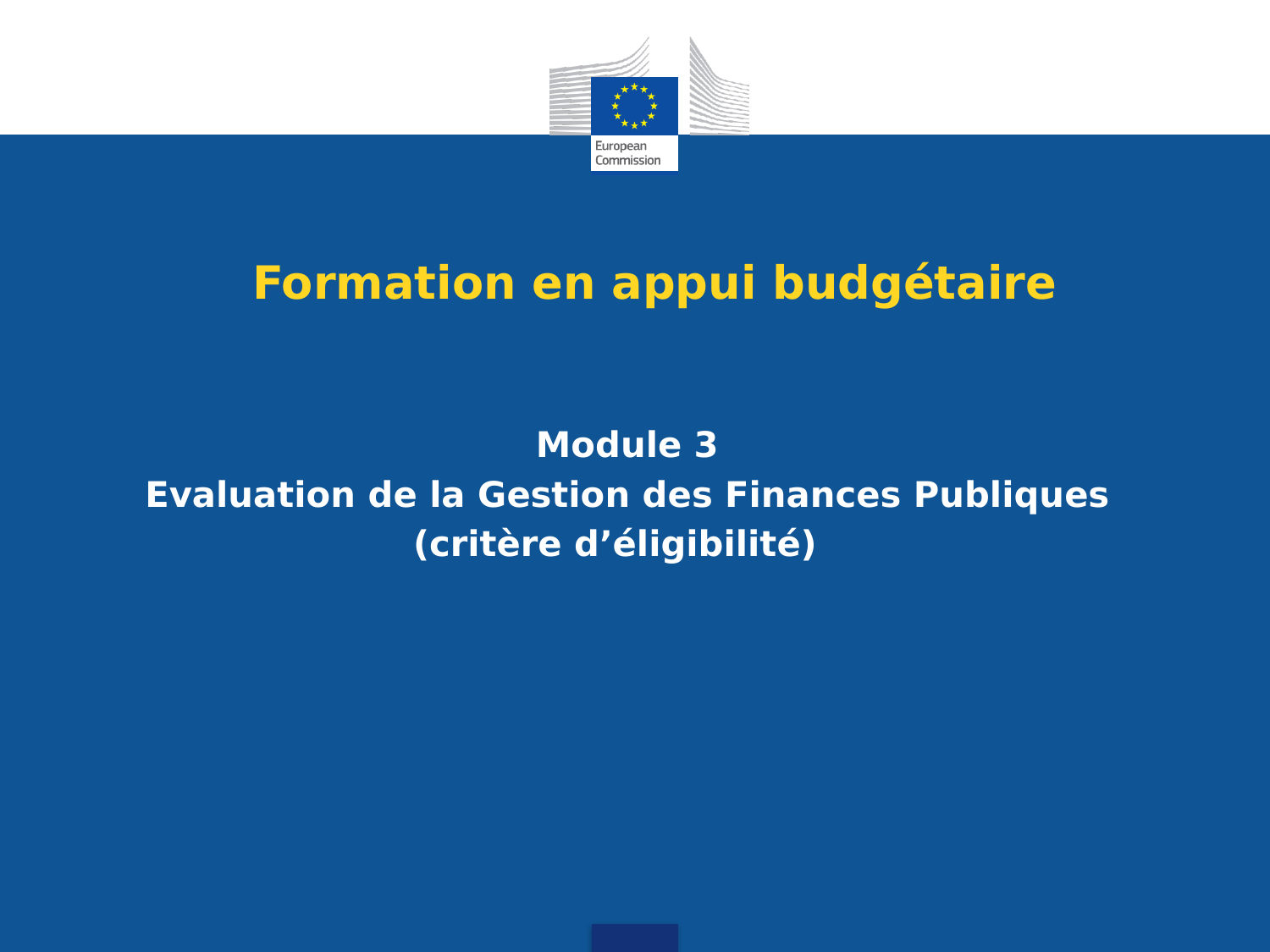

# Formation en appui budgétaire
Module 3
Evaluation de la Gestion des Finances Publiques
(critère d’éligibilité)